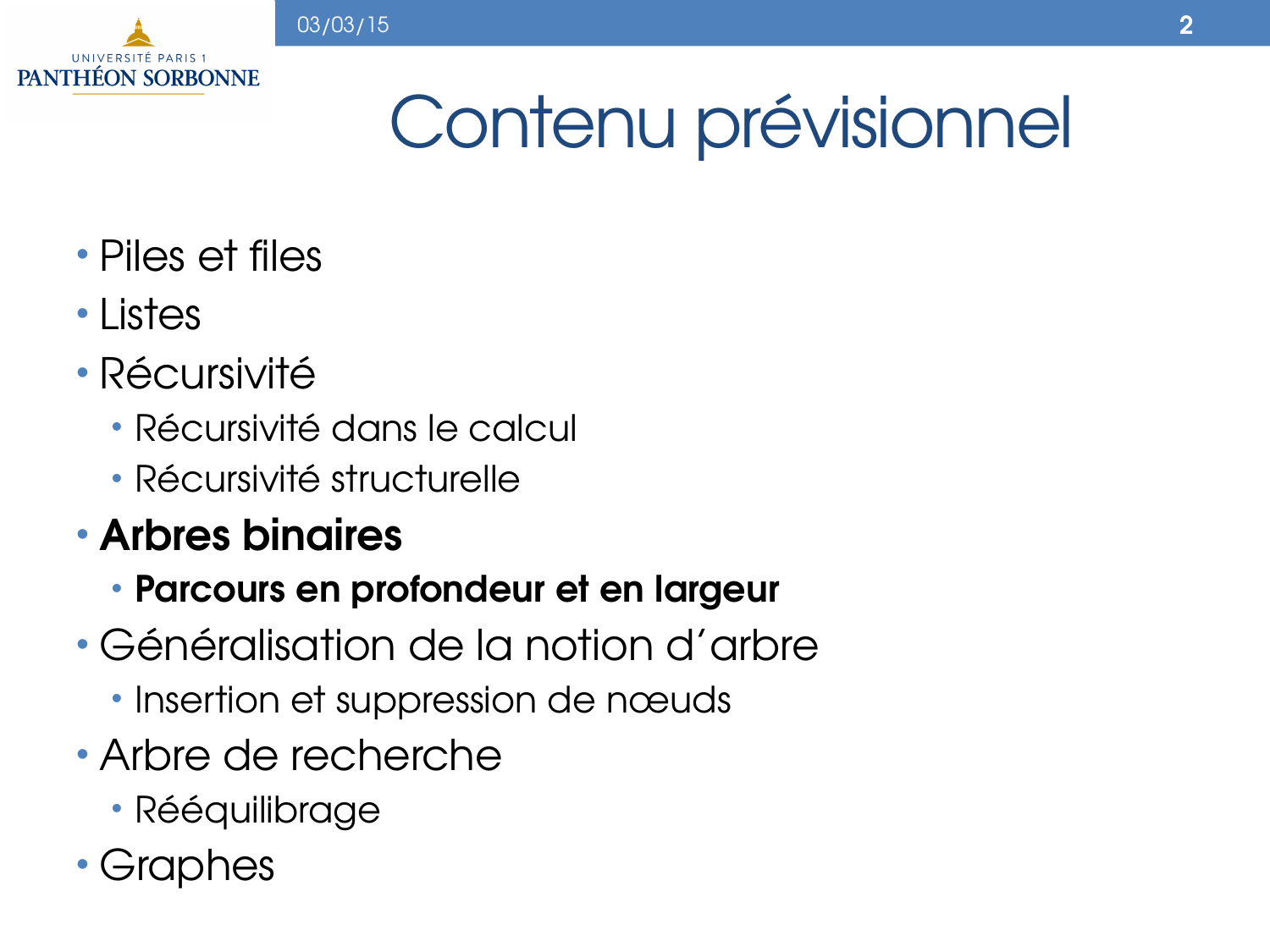

03/03/15
2
# Contenu prévisionnel
Piles et files
Listes
Récursivité
Récursivité dans le calcul
Récursivité structurelle
Arbres binaires
Parcours en profondeur et en largeur
Généralisation de la notion d’arbre
Insertion et suppression de nœuds
Arbre de recherche
Rééquilibrage
Graphes